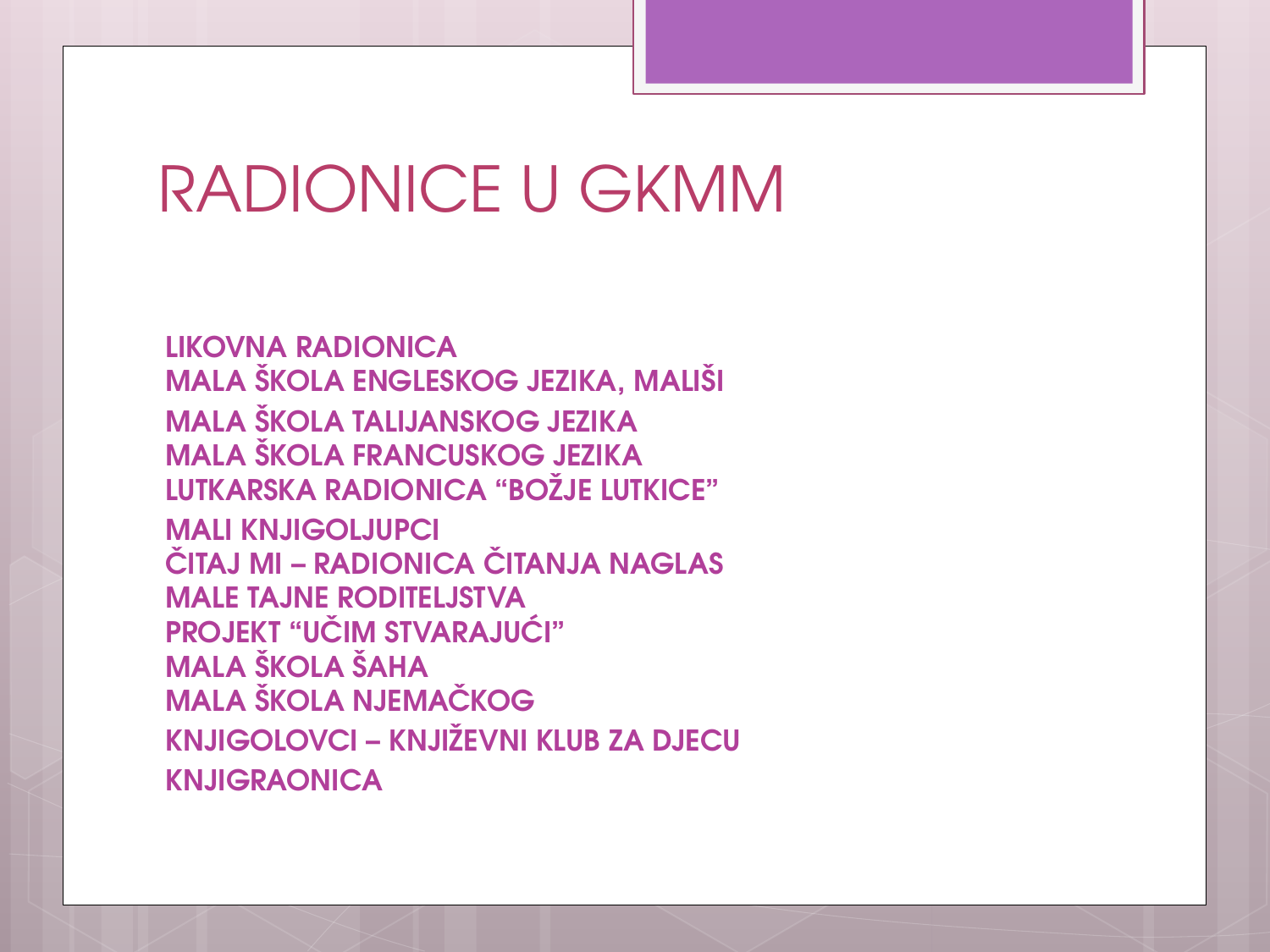

# RADIONICE U GKMM
LIKOVNA RADIONICA
MALA ŠKOLA ENGLESKOG JEZIKA, MALIŠI
MALA ŠKOLA TALIJANSKOG JEZIKA
MALA ŠKOLA FRANCUSKOG JEZIKA
LUTKARSKA RADIONICA “BOŽJE LUTKICE”
MALI KNJIGOLJUPCI
ČITAJ MI – RADIONICA ČITANJA NAGLAS
MALE TAJNE RODITELJSTVA
PROJEKT “UČIM STVARAJUĆI”
MALA ŠKOLA ŠAHA
MALA ŠKOLA NJEMAČKOG
KNJIGOLOVCI – KNJIŽEVNI KLUB ZA DJECU
KNJIGRAONICA